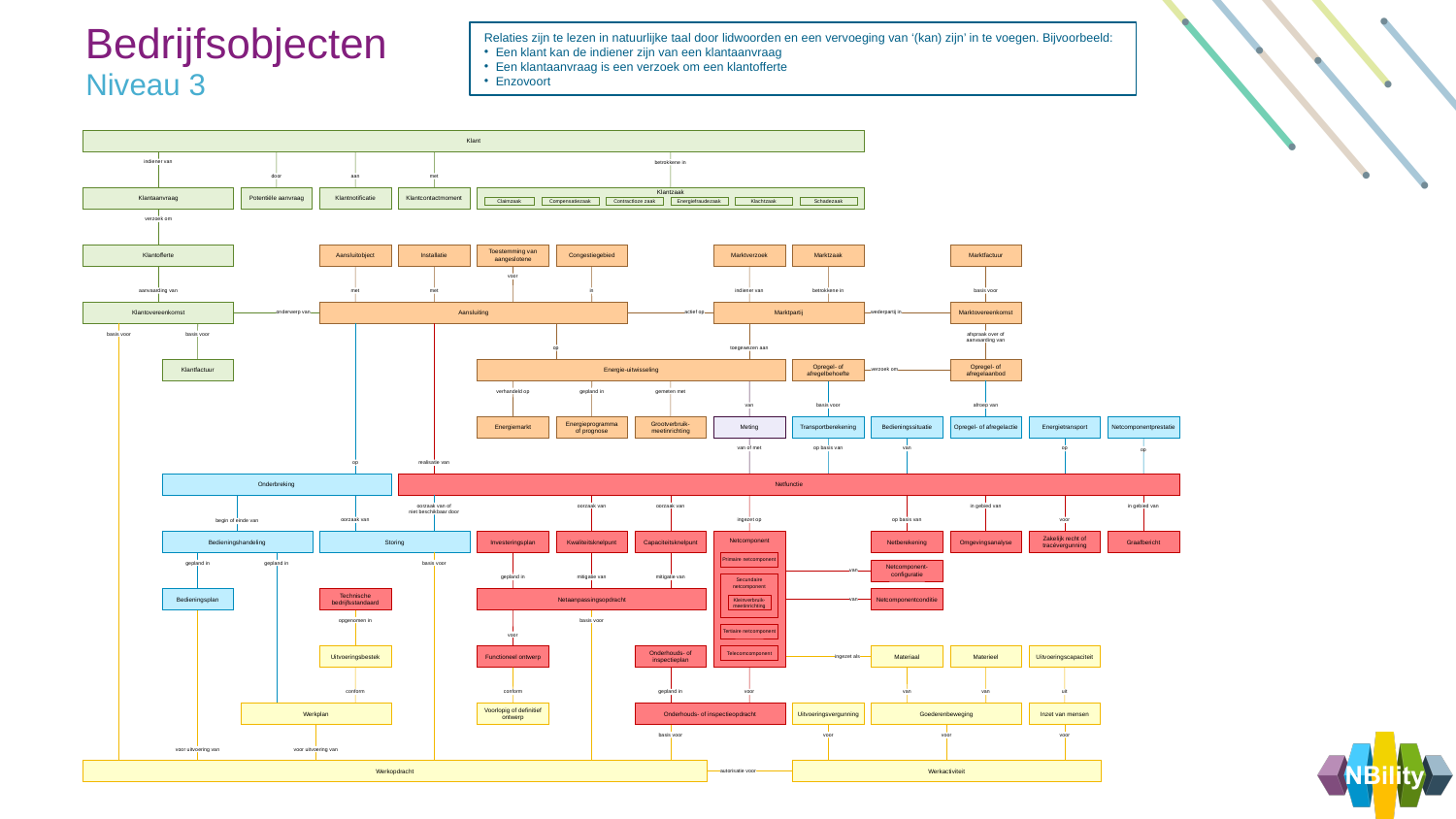

Relaties zijn te lezen in natuurlijke taal door lidwoorden en een vervoeging van ‘(kan) zijn’ in te voegen. Bijvoorbeeld:
Een klant kan de indiener zijn van een klantaanvraag
Een klantaanvraag is een verzoek om een klantofferte
Enzovoort
Bedrijfsobjecten
Niveau 3
Klant
indiener van
betrokkene in
door
aan
met
Klantaanvraag
Potentiële aanvraag
Klantnotificatie
Klantcontactmoment
Klantzaak
Claimzaak
Compensatiezaak
Contractloze zaak
Energiefraudezaak
Klachtzaak
Schadezaak
verzoek om
Klantofferte
Aansluitobject
Installatie
Toestemming van aangeslotene
Congestiegebied
Marktverzoek
Marktzaak
Marktfactuur
voor
aanvaarding van
met
met
in
indiener van
betrokkene in
basis voor
Klantovereenkomst
Aansluiting
Marktpartij
Marktovereenkomst
onderwerp van
actief op
wederpartij in
basis voor
basis voor
afspraak over of
aanvaarding van
op
toegewezen aan
Klantfactuur
Energie-uitwisseling
Opregel- of afregelbehoefte
Opregel- of afregelaanbod
verzoek om
verhandeld op
gepland in
gemeten met
van
basis voor
afroep van
Energiemarkt
Energieprogramma
of prognose
Grootverbruik-meetinrichting
Meting
Transportberekening
Bedieningssituatie
Opregel- of afregelactie
Energietransport
Netcomponentprestatie
van of met
op basis van
van
op
op
op
realisatie van
Onderbreking
Netfunctie
oorzaak van of
niet beschikbaar door
oorzaak van
oorzaak van
in gebied van
in gebied van
oorzaak van
ingezet op
op basis van
voor
begin of einde van
Bedieningshandeling
Storing
Investeringsplan
Kwaliteitsknelpunt
Capaciteitsknelpunt
Netcomponent
Netberekening
Omgevingsanalyse
Zakelijk recht of tracévergunning
Graafbericht
Primaire netcomponent
gepland in
gepland in
basis voor
Netcomponent-configuratie
van
gepland in
mitigatie van
mitigatie van
Secundaire netcomponent
Bedieningsplan
Technische bedrijfsstandaard
Netaanpassingsopdracht
Netcomponentconditie
Kleinverbruik-meetinrichting
van
opgenomen in
basis voor
Tertiaire netcomponent
voor
Uitvoeringsbestek
Functioneel ontwerp
Onderhouds- of inspectieplan
Telecomcomponent
Materiaal
Materieel
Uitvoeringscapaciteit
ingezet als
conform
conform
gepland in
voor
van
van
uit
Werkplan
Voorlopig of definitief ontwerp
Onderhouds- of inspectieopdracht
Uitvoeringsvergunning
Goederenbeweging
Inzet van mensen
basis voor
voor
voor
voor
voor uitvoering van
voor uitvoering van
Werkopdracht
Werkactiviteit
autorisatie voor